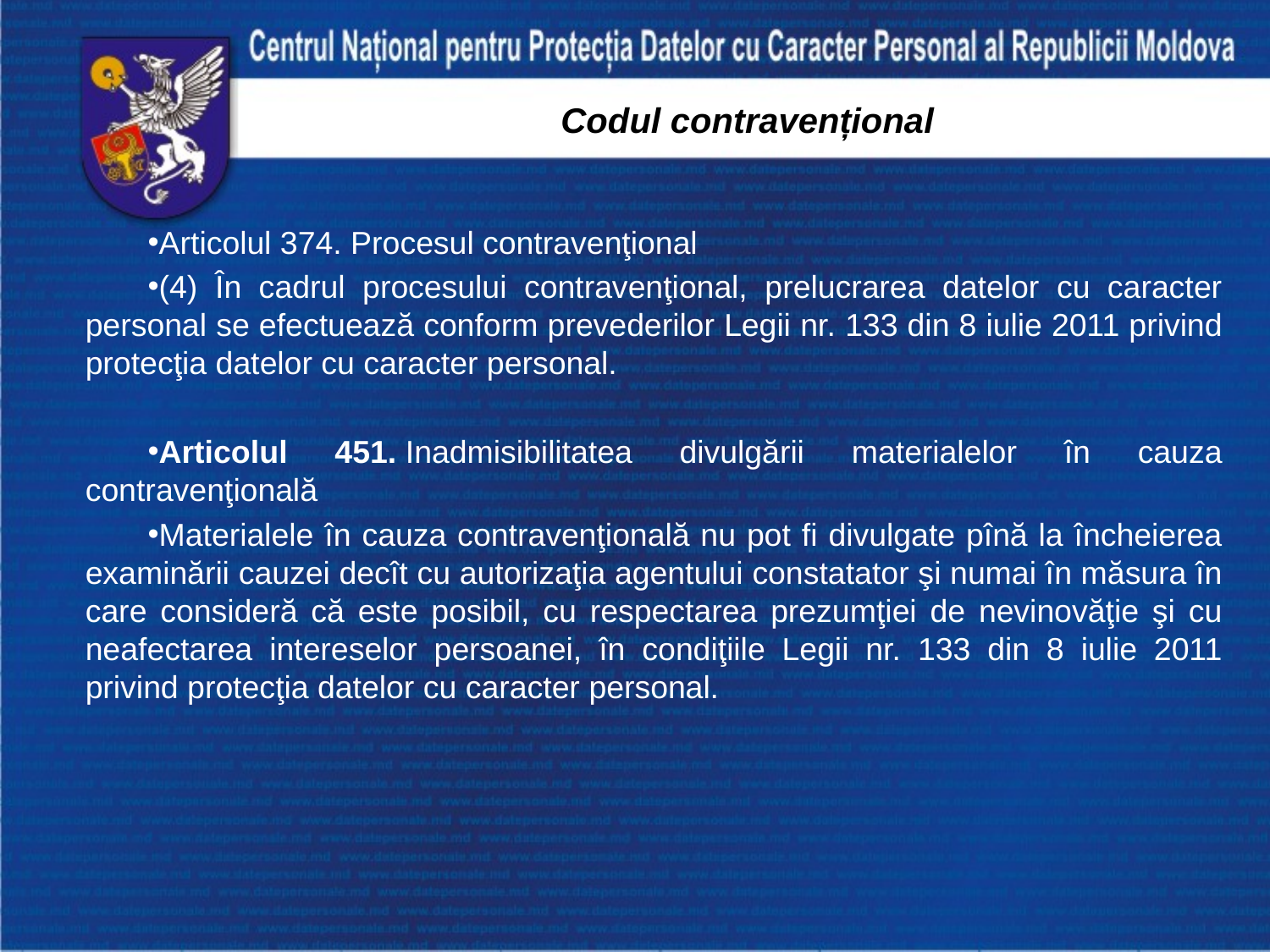

# Codul contravențional
Articolul 374. Procesul contravenţional
(4) În cadrul procesului contravenţional, prelucrarea datelor cu caracter personal se efectuează conform prevederilor Legii nr. 133 din 8 iulie 2011 privind protecţia datelor cu caracter personal.

Articolul 451. Inadmisibilitatea divulgării materialelor în cauza contravenţională
Materialele în cauza contravenţională nu pot fi divulgate pînă la încheierea examinării cauzei decît cu autorizaţia agentului constatator şi numai în măsura în care consideră că este posibil, cu respectarea prezumţiei de nevinovăţie şi cu neafectarea intereselor persoanei, în condiţiile Legii nr. 133 din 8 iulie 2011 privind protecţia datelor cu caracter personal.